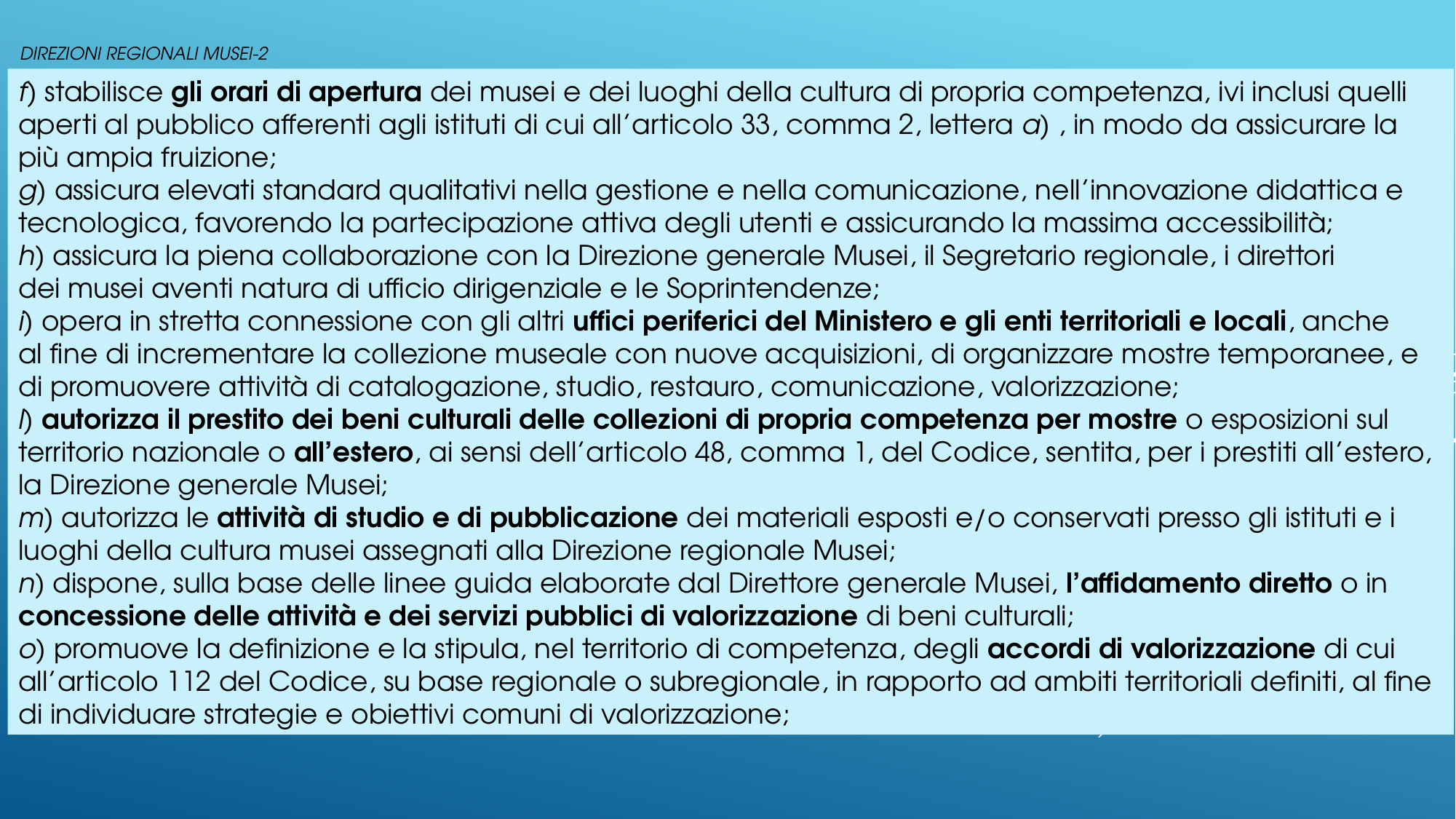

#

  DIreZIONI REGIONALI MUSEI-2
f) stabilisce gli orari di apertura dei musei e dei luoghi della cultura di propria competenza, ivi inclusi quelli aperti al pubblico afferenti agli istituti di cui all’articolo 33, comma 2, lettera a) , in modo da assicurare la più ampia fruizione;
g) assicura elevati standard qualitativi nella gestione e nella comunicazione, nell’innovazione didattica e tecnologica, favorendo la partecipazione attiva degli utenti e assicurando la massima accessibilità;
h) assicura la piena collaborazione con la Direzione generale Musei, il Segretario regionale, i direttori
dei musei aventi natura di ufficio dirigenziale e le Soprintendenze;
i) opera in stretta connessione con gli altri uffici periferici del Ministero e gli enti territoriali e locali, anche
al fine di incrementare la collezione museale con nuove acquisizioni, di organizzare mostre temporanee, e di promuovere attività di catalogazione, studio, restauro, comunicazione, valorizzazione;
l) autorizza il prestito dei beni culturali delle collezioni di propria competenza per mostre o esposizioni sul
territorio nazionale o all’estero, ai sensi dell’articolo 48, comma 1, del Codice, sentita, per i prestiti all’estero, la Direzione generale Musei;
m) autorizza le attività di studio e di pubblicazione dei materiali esposti e/o conservati presso gli istituti e i
luoghi della cultura musei assegnati alla Direzione regionale Musei;
n) dispone, sulla base delle linee guida elaborate dal Direttore generale Musei, l’affidamento diretto o in
concessione delle attività e dei servizi pubblici di valorizzazione di beni culturali;
o) promuove la definizione e la stipula, nel territorio di competenza, degli accordi di valorizzazione di cui
all’articolo 112 del Codice, su base regionale o subregionale, in rapporto ad ambiti territoriali definiti, al fine di individuare strategie e obiettivi comuni di valorizzazione;